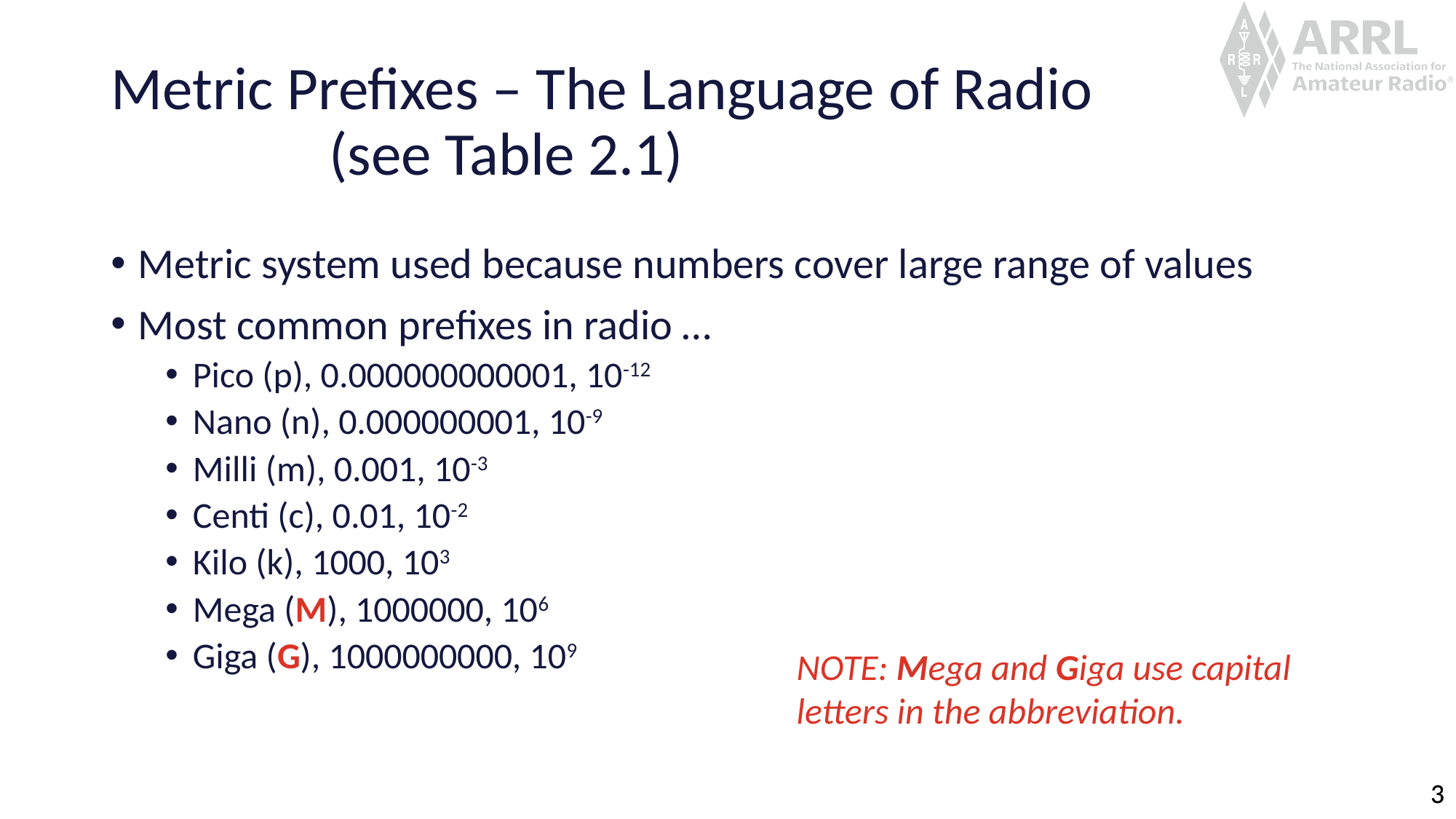

# Metric Prefixes – The Language of Radio (see Table 2.1)
Metric system used because numbers cover large range of values
Most common prefixes in radio …
Pico (p), 0.000000000001, 10-12
Nano (n), 0.000000001, 10-9
Milli (m), 0.001, 10-3
Centi (c), 0.01, 10-2
Kilo (k), 1000, 103
Mega (M), 1000000, 106
Giga (G), 1000000000, 109
NOTE: Mega and Giga use capital letters in the abbreviation.